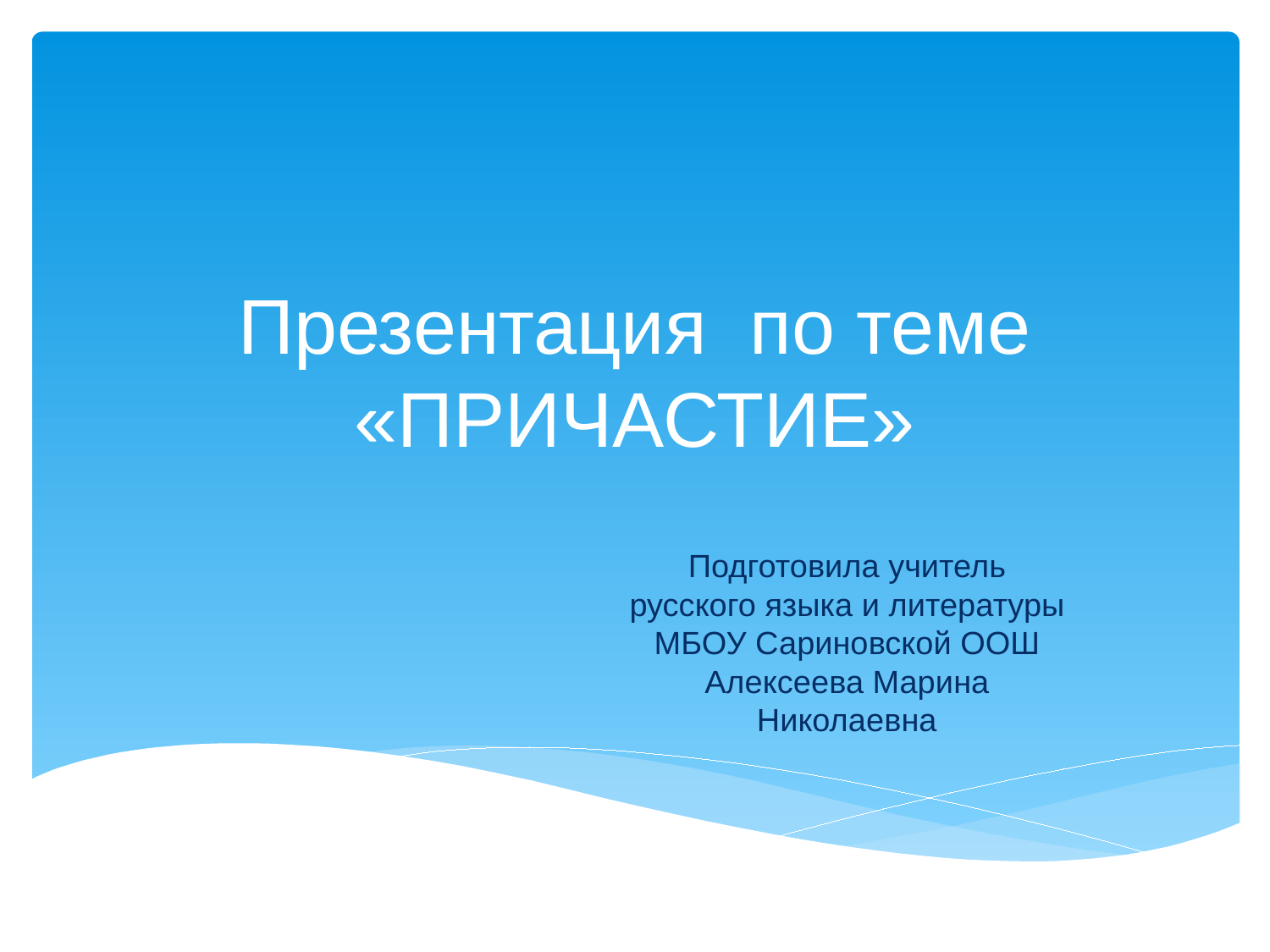

# Презентация  по теме «ПРИЧАСТИЕ»
Подготовила учитель русского языка и литературы МБОУ Сариновской ООШ Алексеева Марина Николаевна